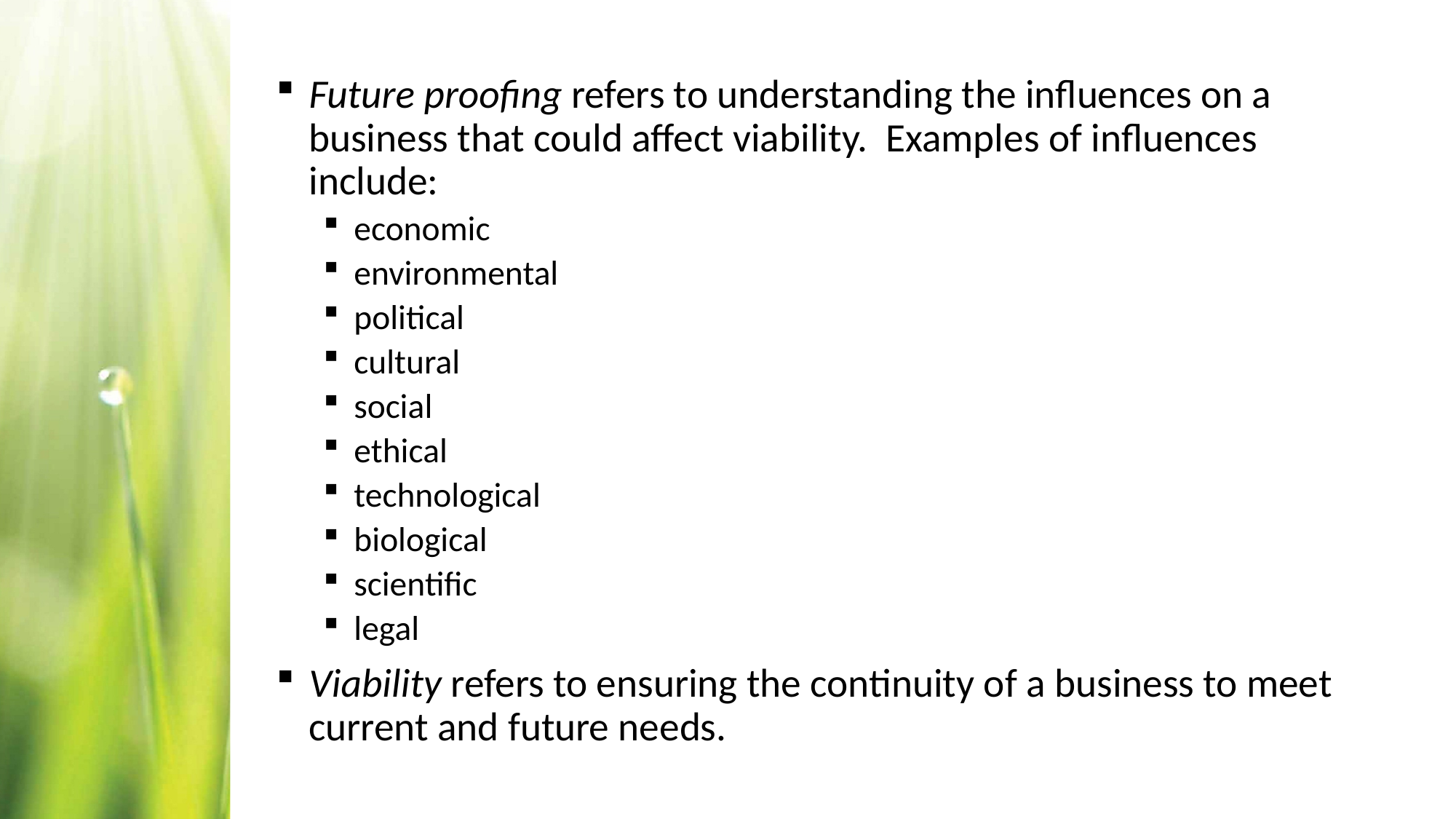

Future proofing refers to understanding the influences on a business that could affect viability.  Examples of influences include:
economic
environmental
political
cultural
social
ethical
technological
biological
scientific
legal
Viability refers to ensuring the continuity of a business to meet current and future needs.